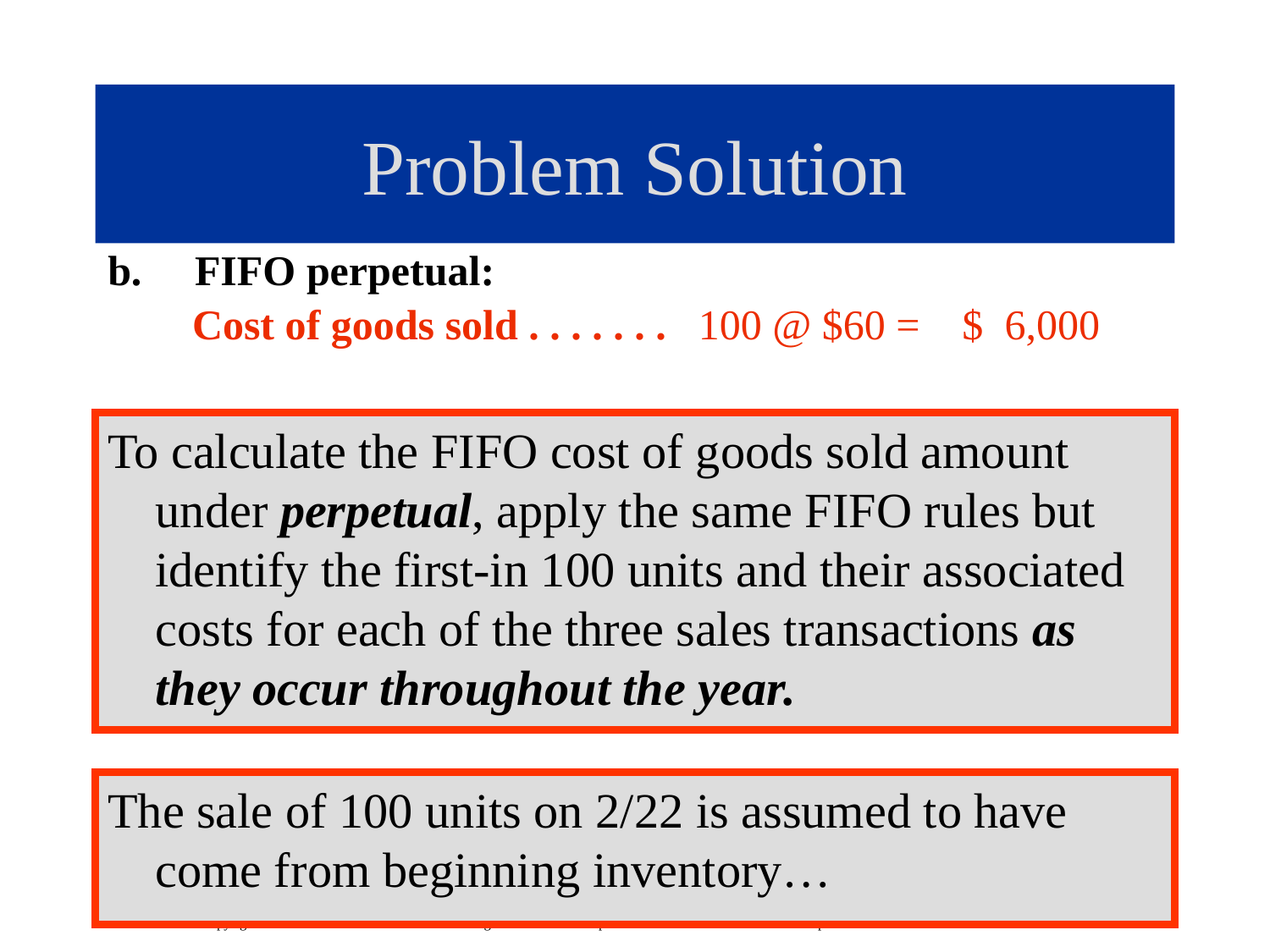

# Problem Solution
b.     FIFO perpetual:
        Cost of goods sold . . . . . . .   100 @ $60 =    $  6,000

To calculate the FIFO cost of goods sold amount under perpetual, apply the same FIFO rules but identify the first-in 100 units and their associated costs for each of the three sales transactions as they occur throughout the year.
The sale of 100 units on 2/22 is assumed to have come from beginning inventory…